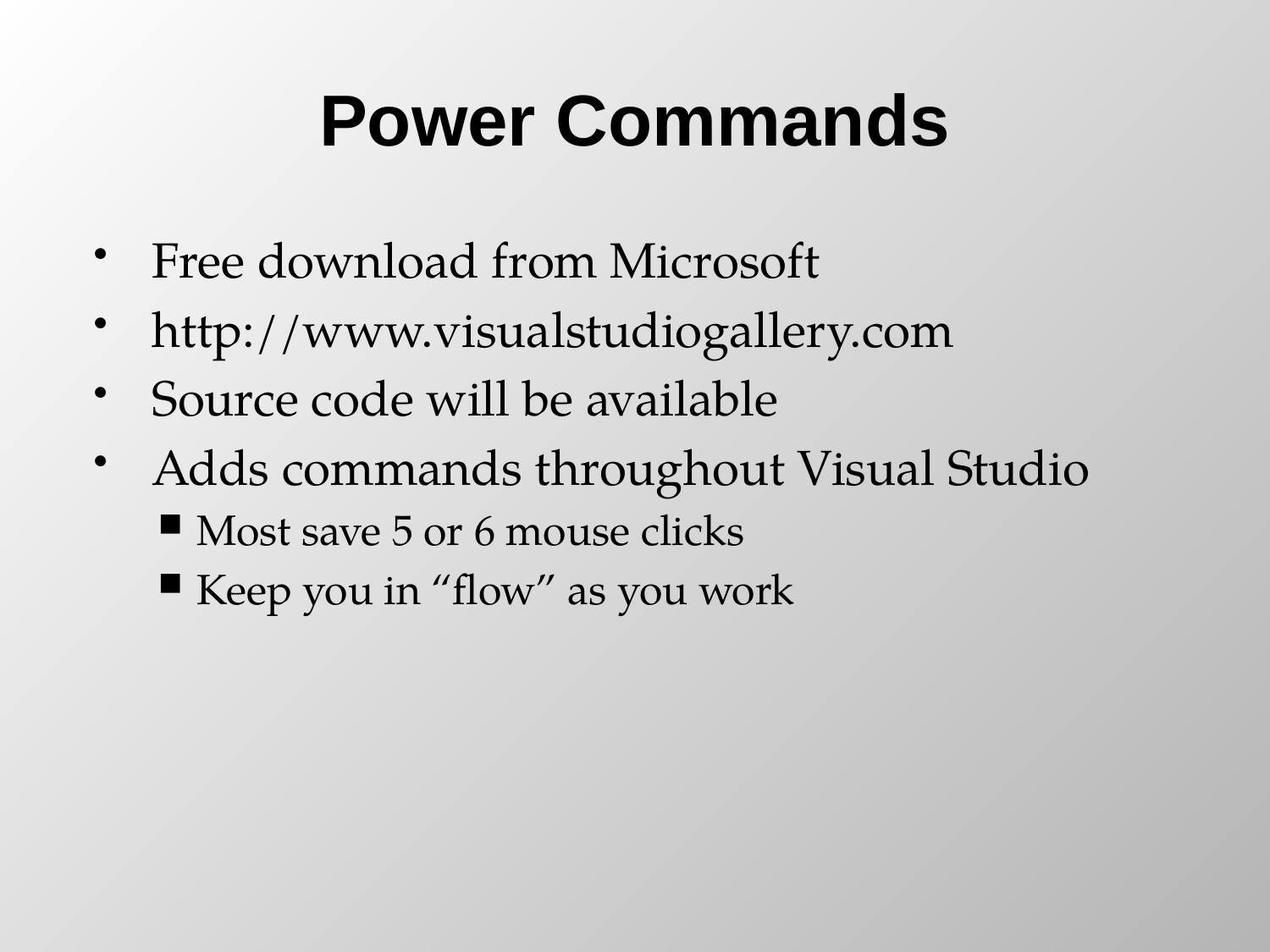

# Power Commands
Free download from Microsoft
http://www.visualstudiogallery.com
Source code will be available
Adds commands throughout Visual Studio
Most save 5 or 6 mouse clicks
Keep you in “flow” as you work